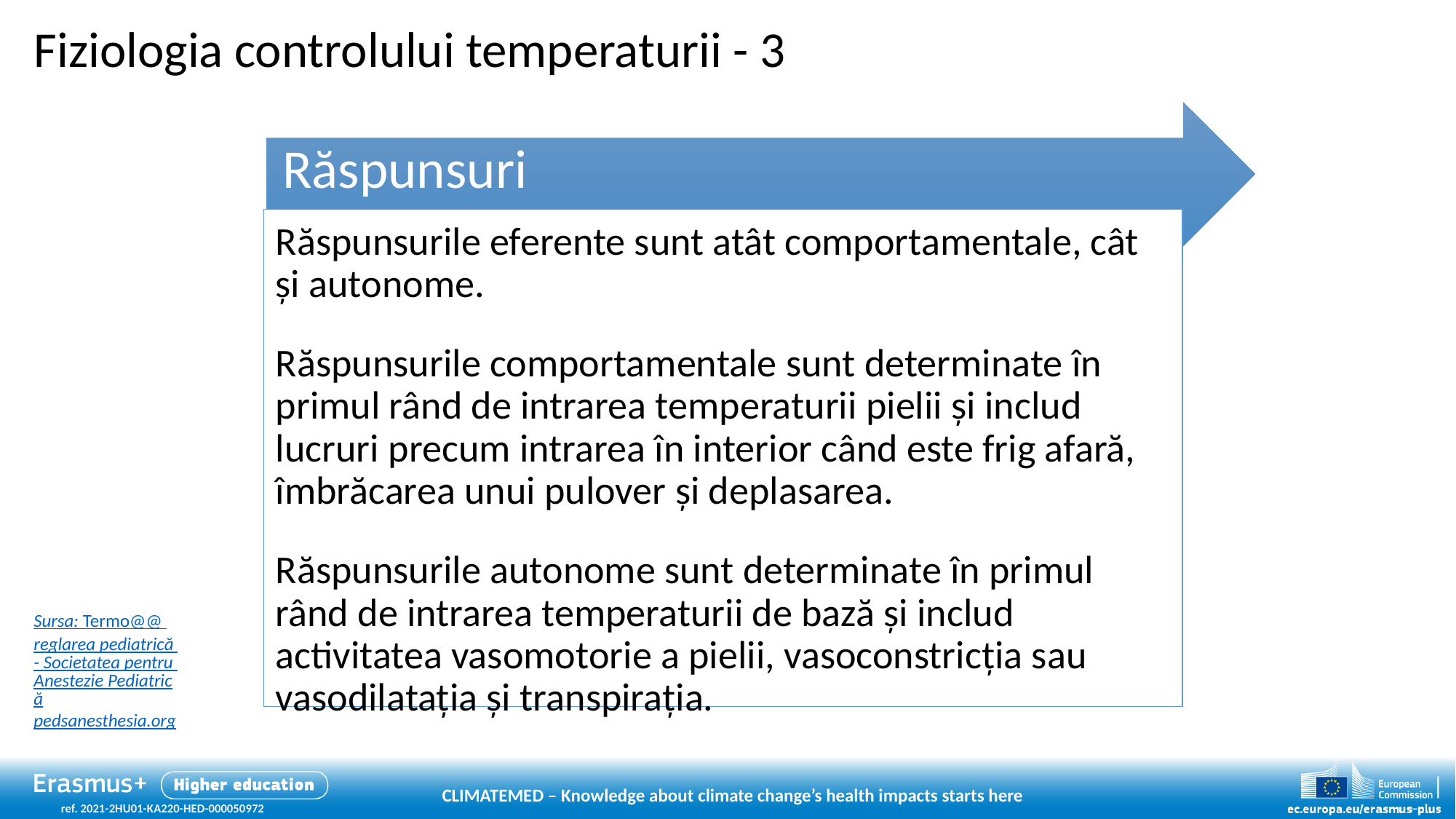

# Fiziologia controlului temperaturii - 3
Răspunsuri
Răspunsurile eferente sunt atât comportamentale, cât și autonome.

Răspunsurile comportamentale sunt determinate în primul rând de intrarea temperaturii pielii și includ lucruri precum intrarea în interior când este frig afară, îmbrăcarea unui pulover și deplasarea.

Răspunsurile autonome sunt determinate în primul rând de intrarea temperaturii de bază și includ activitatea vasomotorie a pielii, vasoconstricția sau vasodilatația și transpirația.
Sursa: Termo@@ reglarea pediatrică - Societatea pentru Anestezie Pediatrică
pedsanesthesia.org